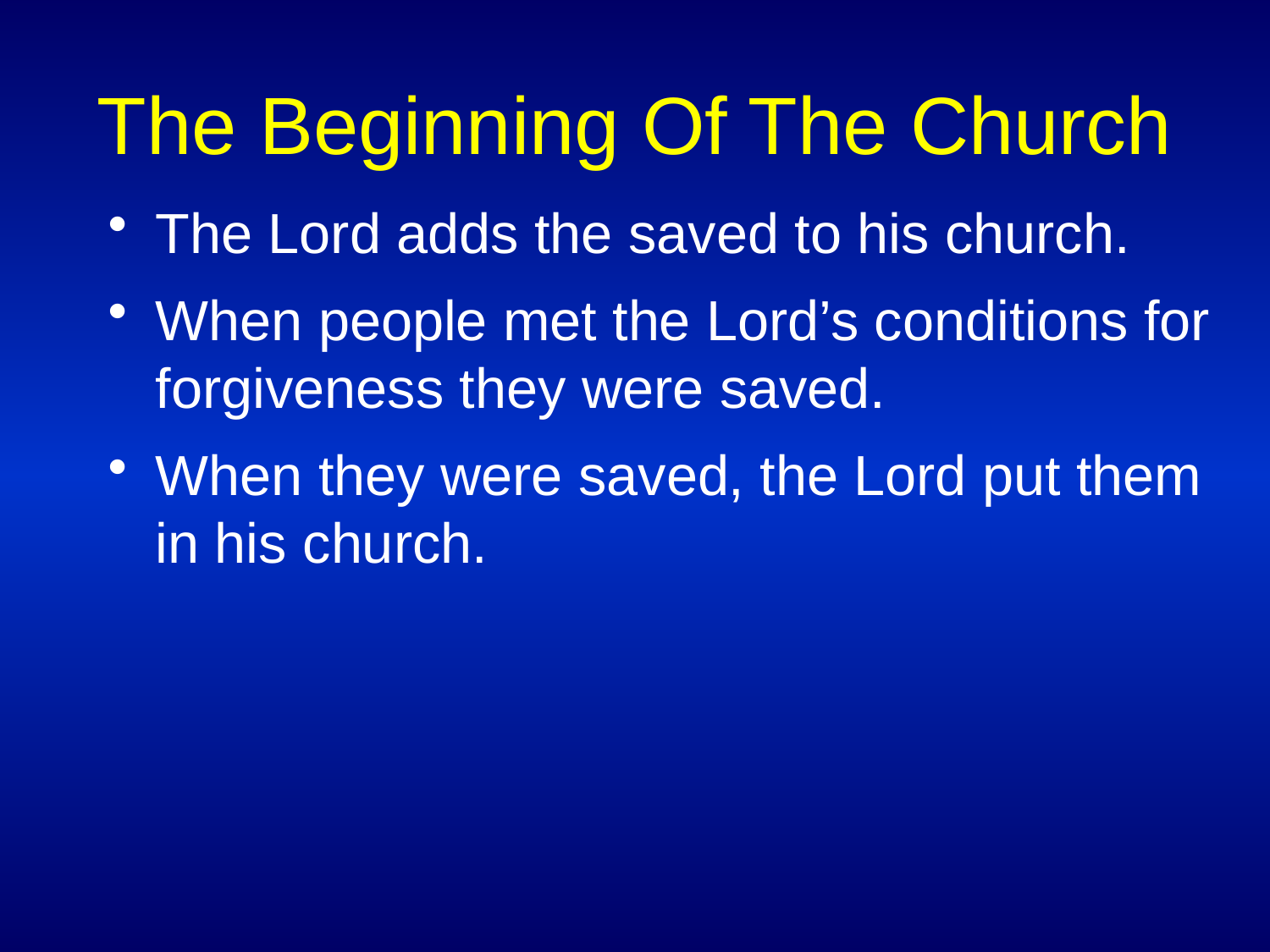

# The Beginning Of The Church
The Lord adds the saved to his church.
When people met the Lord’s conditions for forgiveness they were saved.
When they were saved, the Lord put them in his church.